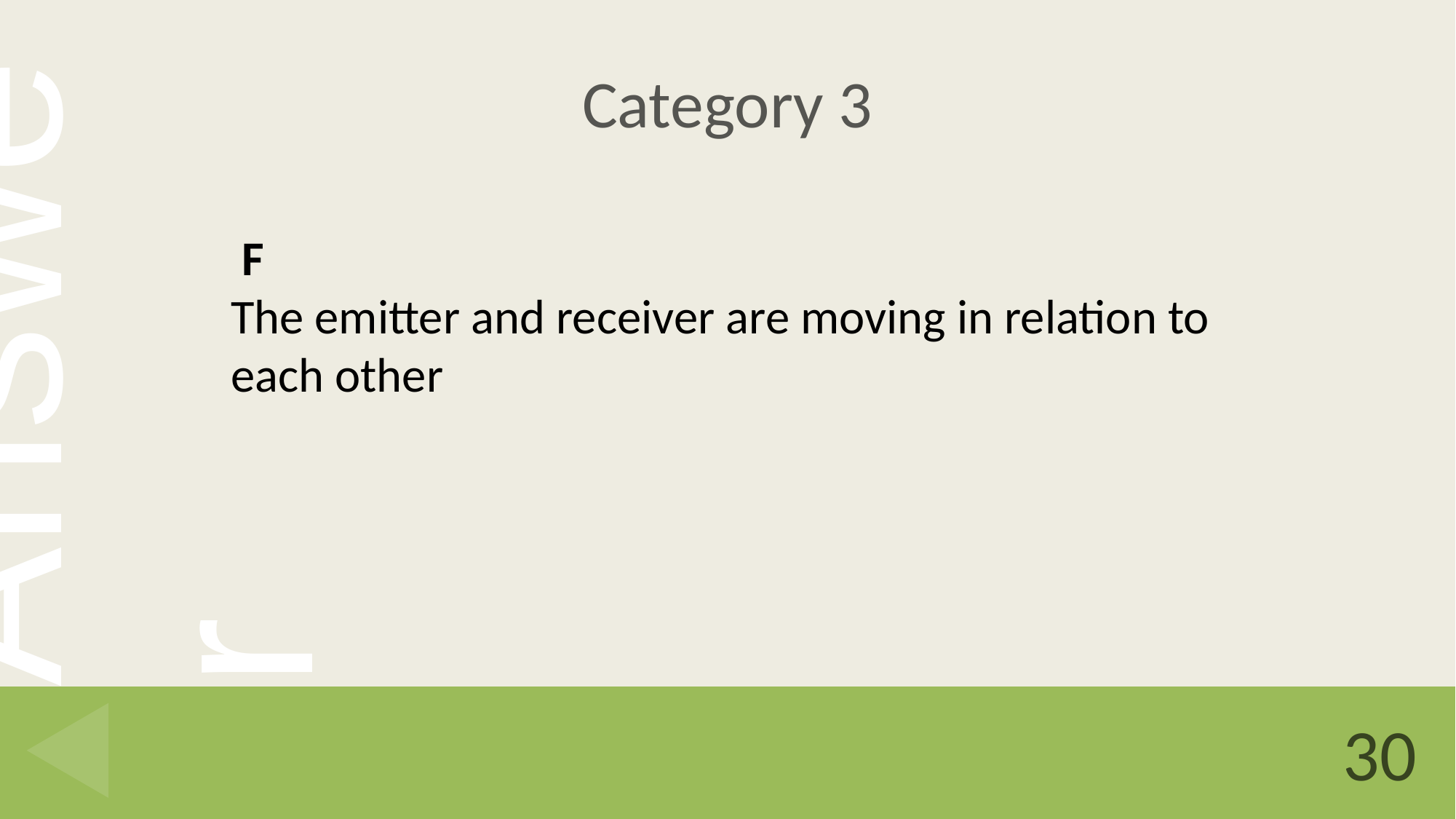

# Category 3
 F
The emitter and receiver are moving in relation to each other

30